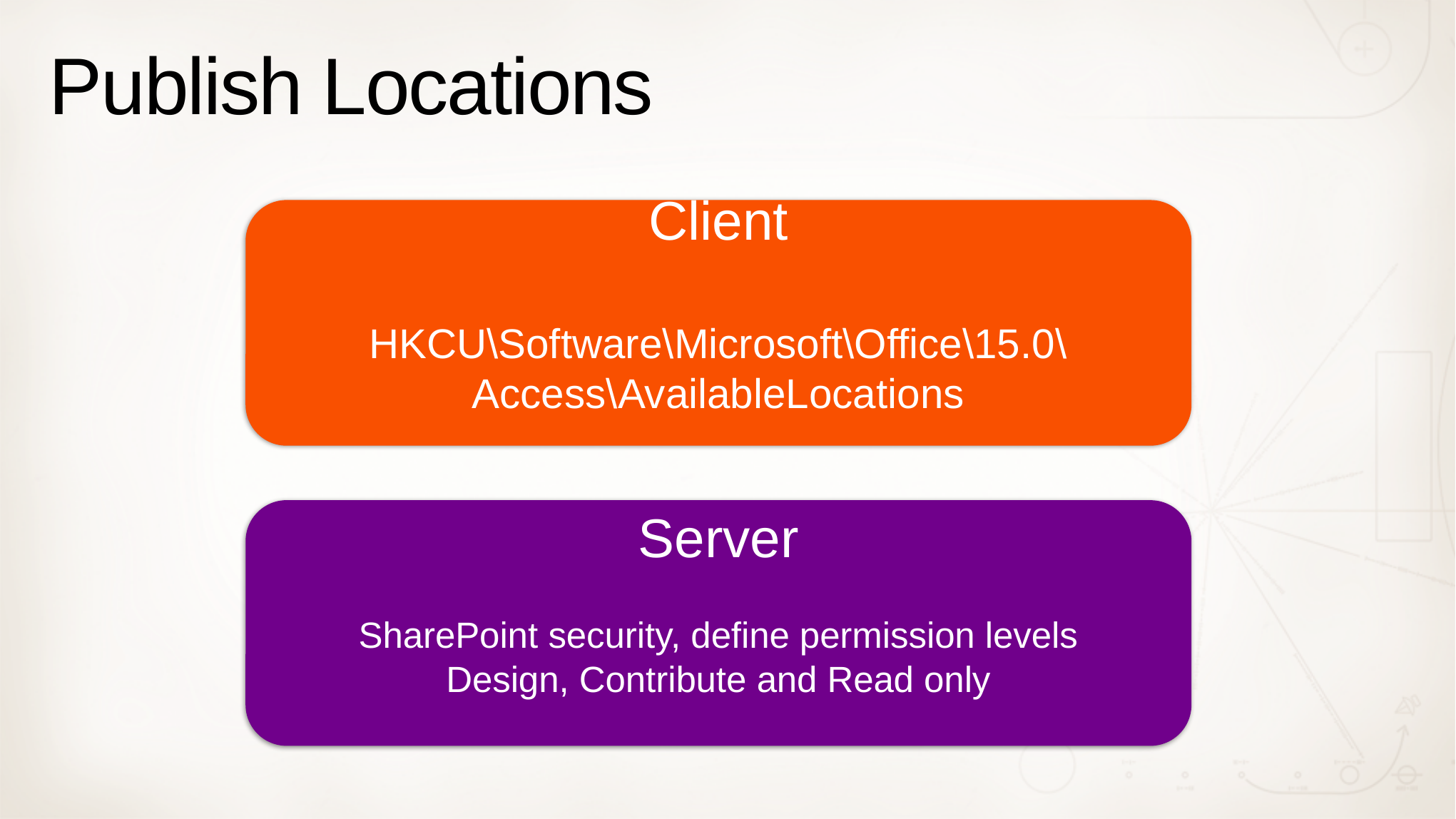

# Publish Locations
Client
HKCU\Software\Microsoft\Office\15.0\
Access\AvailableLocations

Server

SharePoint security, define permission levels
Design, Contribute and Read only